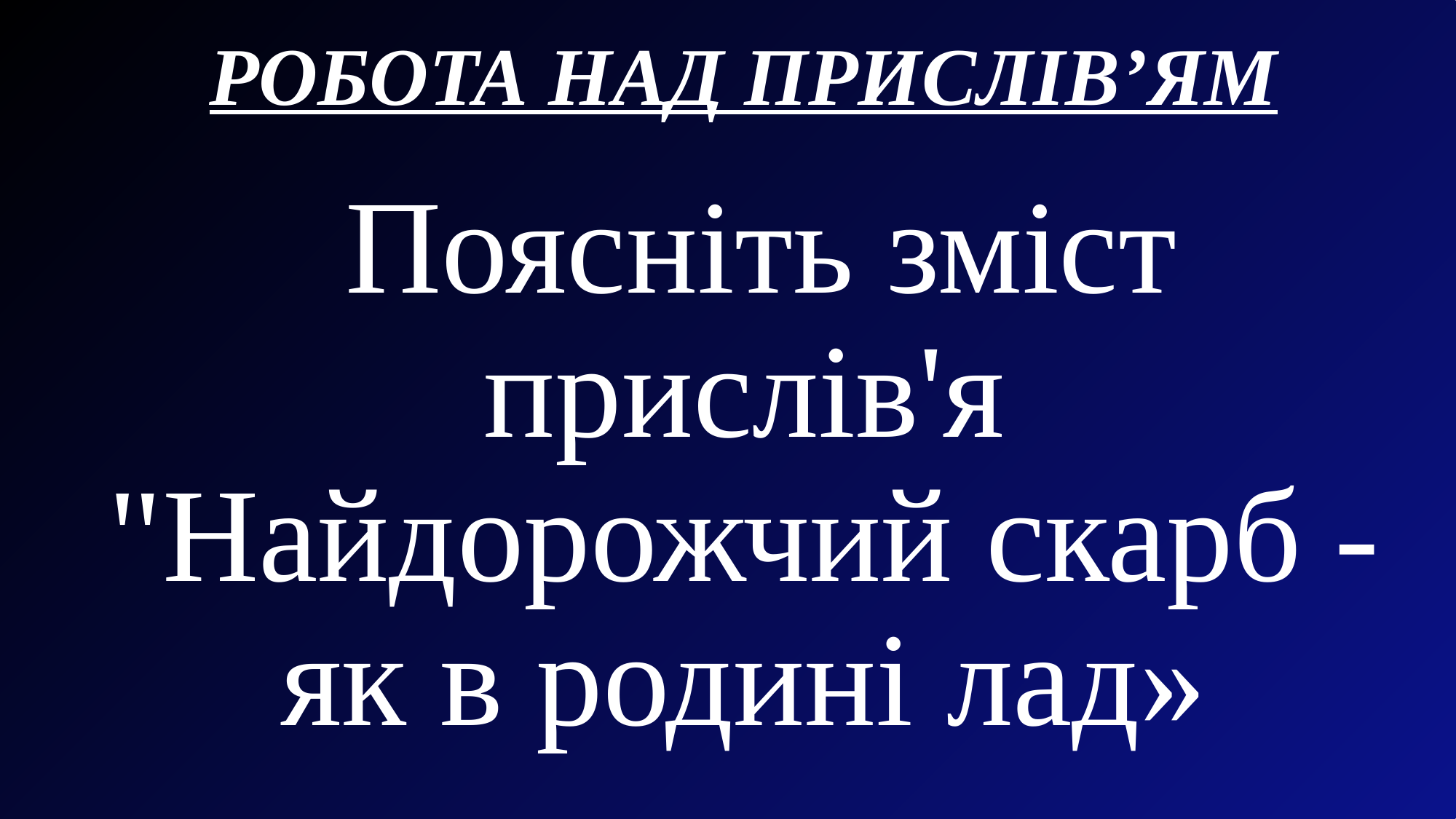

РОБОТА НАД ПРИСЛІВ’ЯМ
  Поясніть зміст прислів'я "Найдорожчий скарб - як в родині лад»